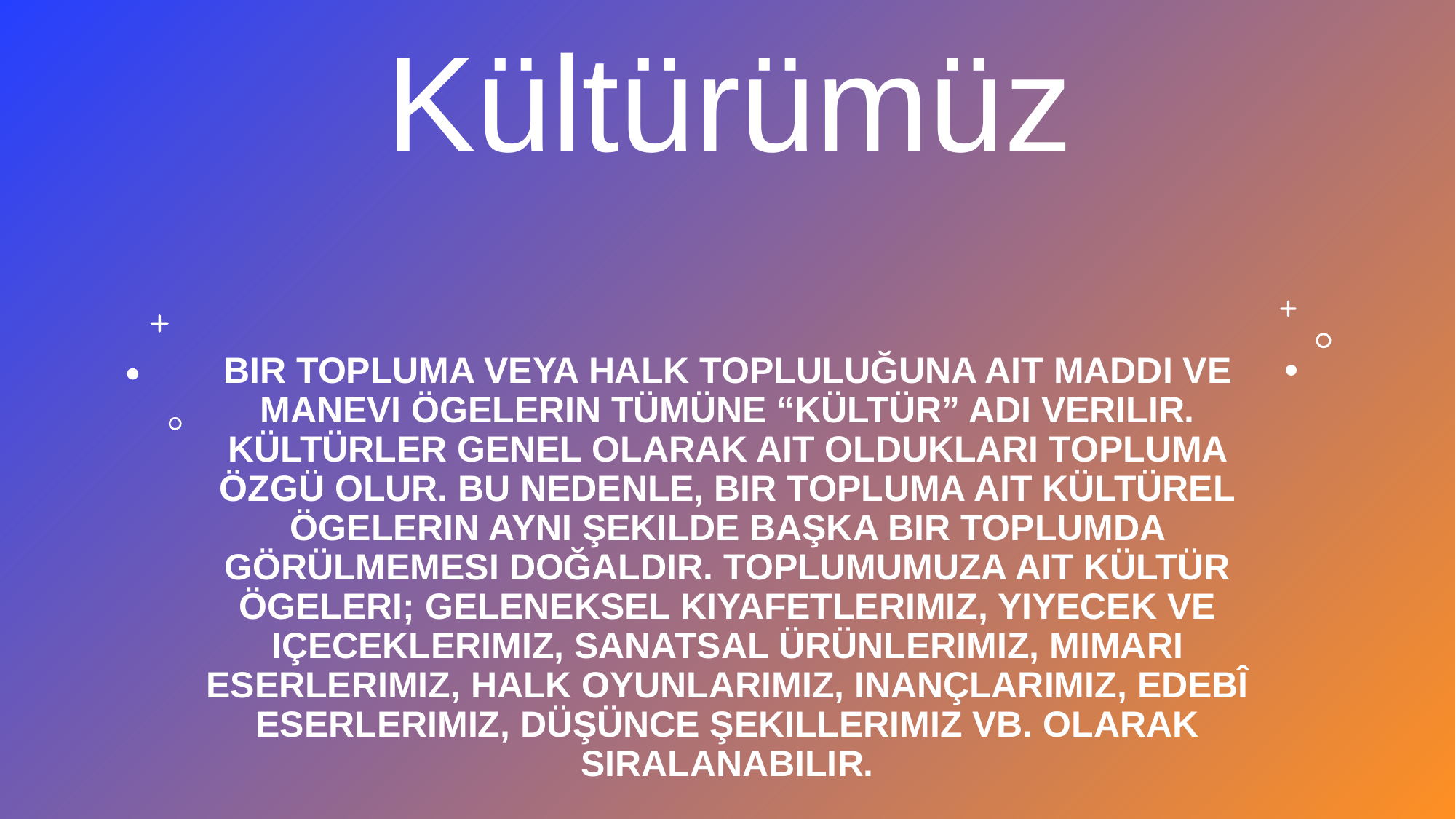

Kültürümüz

# Bir topluma veya halk topluluğuna ait maddi ve manevi ögelerin tümüne “kültür” adı verilir. Kültürler genel olarak ait oldukları topluma özgü olur. Bu nedenle, bir topluma ait kültürel ögelerin aynı şekilde başka bir toplumda görülmemesi doğaldır. Toplumumuza ait kültür ögeleri; geleneksel kıyafetlerimiz, yiyecek ve içeceklerimiz, sanatsal ürünlerimiz, mimari eserlerimiz, halk oyunlarımız, inançlarımız, edebî eserlerimiz, düşünce şekillerimiz vb. olarak sıralanabilir.